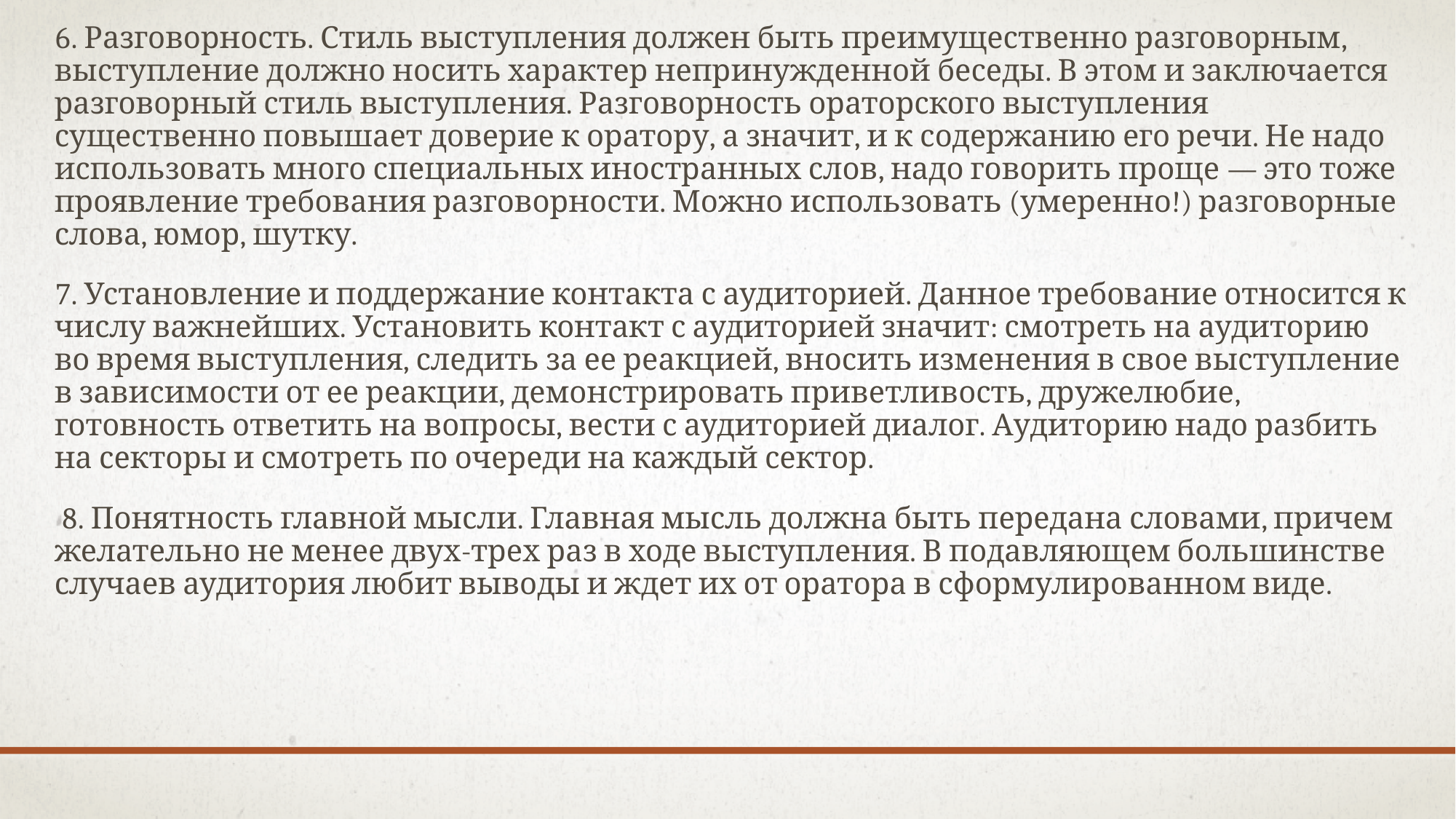

6. Разговорность. Стиль выступления должен быть преимущественно разговорным, выступление должно носить характер непринужденной беседы. В этом и заключается разговорный стиль выступления. Разговорность ораторского выступления существенно повышает доверие к оратору, а значит, и к содержанию его речи. Не надо использовать много специальных иностранных слов, надо говорить проще — это тоже проявление требования разговорности. Можно использовать (умеренно!) разговорные слова, юмор, шутку.
7. Установление и поддержание контакта с аудиторией. Данное требование относится к числу важнейших. Установить контакт с аудиторией значит: смотреть на аудиторию во время выступления, следить за ее реакцией, вносить изменения в свое выступление в зависимости от ее реакции, демонстрировать приветливость, дружелюбие, готовность ответить на вопросы, вести с аудиторией диалог. Аудиторию надо разбить на секторы и смотреть по очереди на каждый сектор.
 8. Понятность главной мысли. Главная мысль должна быть передана словами, причем желательно не менее двух-трех раз в ходе выступления. В подавляющем большинстве случаев аудитория любит выводы и ждет их от оратора в сформулированном виде.